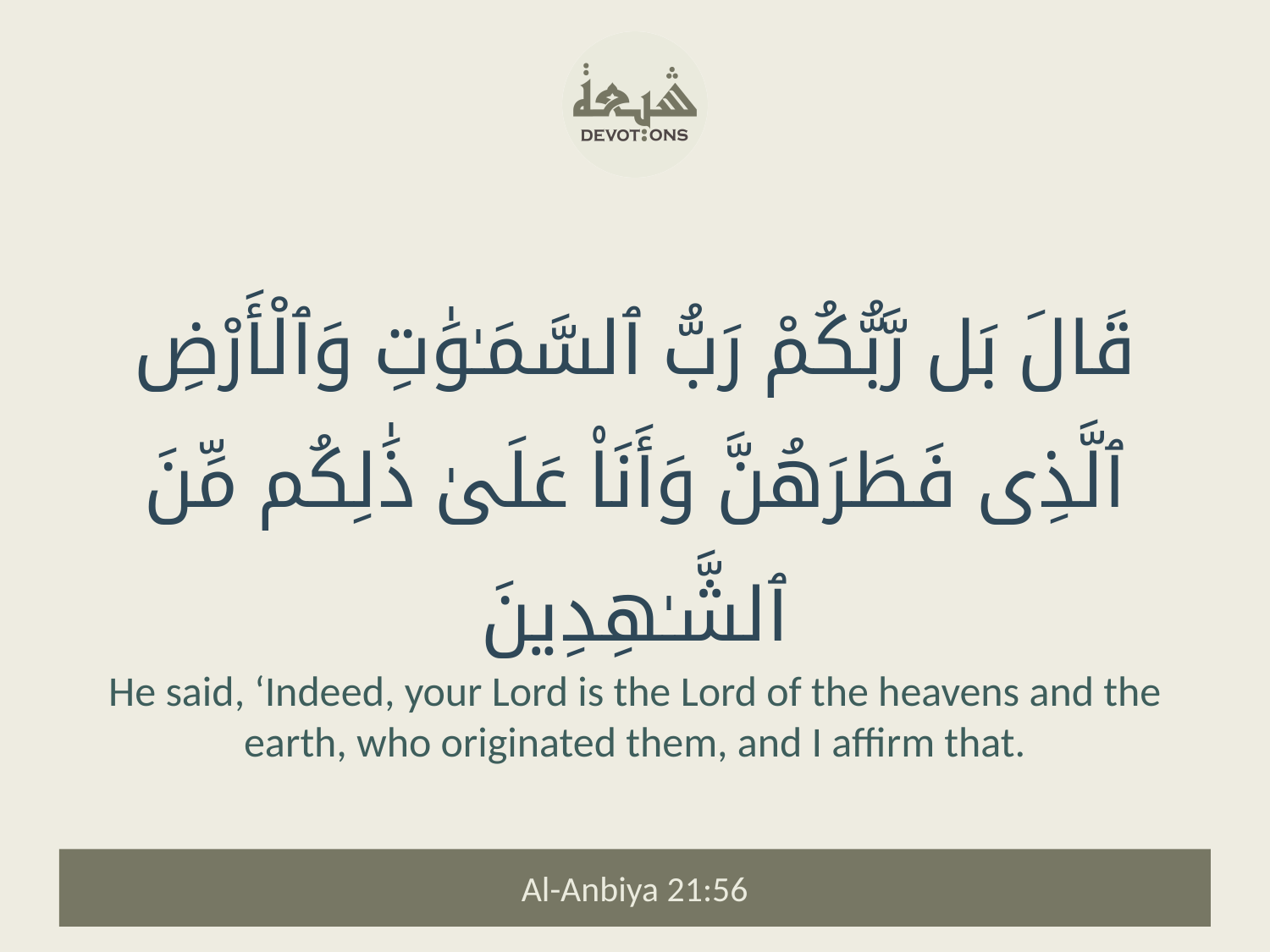

قَالَ بَل رَّبُّكُمْ رَبُّ ٱلسَّمَـٰوَٰتِ وَٱلْأَرْضِ ٱلَّذِى فَطَرَهُنَّ وَأَنَا۠ عَلَىٰ ذَٰلِكُم مِّنَ ٱلشَّـٰهِدِينَ
He said, ‘Indeed, your Lord is the Lord of the heavens and the earth, who originated them, and I affirm that.
Al-Anbiya 21:56